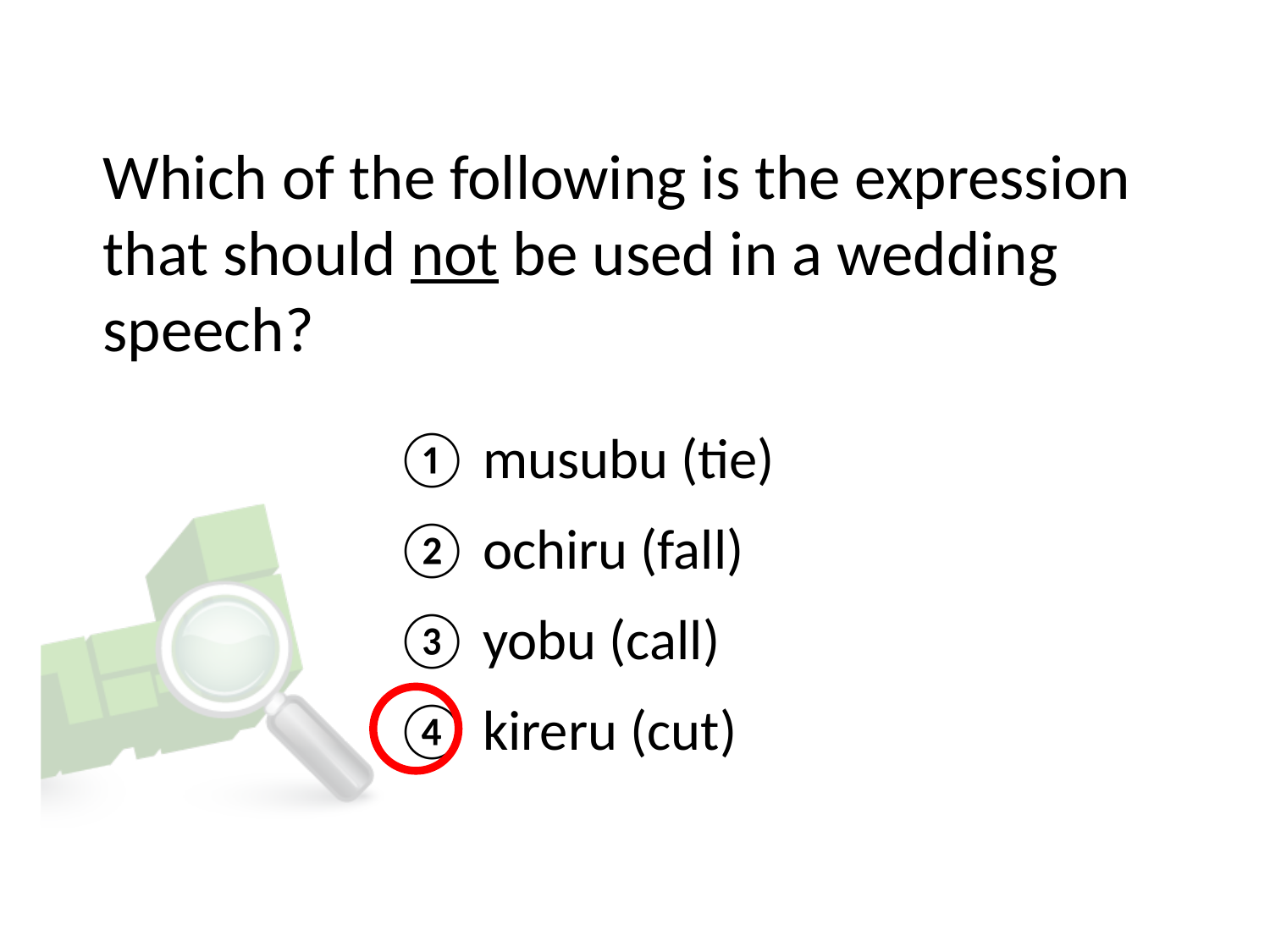

# Which of the following is the expression that should not be used in a wedding speech?
① musubu (tie)
② ochiru (fall)
③ yobu (call)
④ kireru (cut)